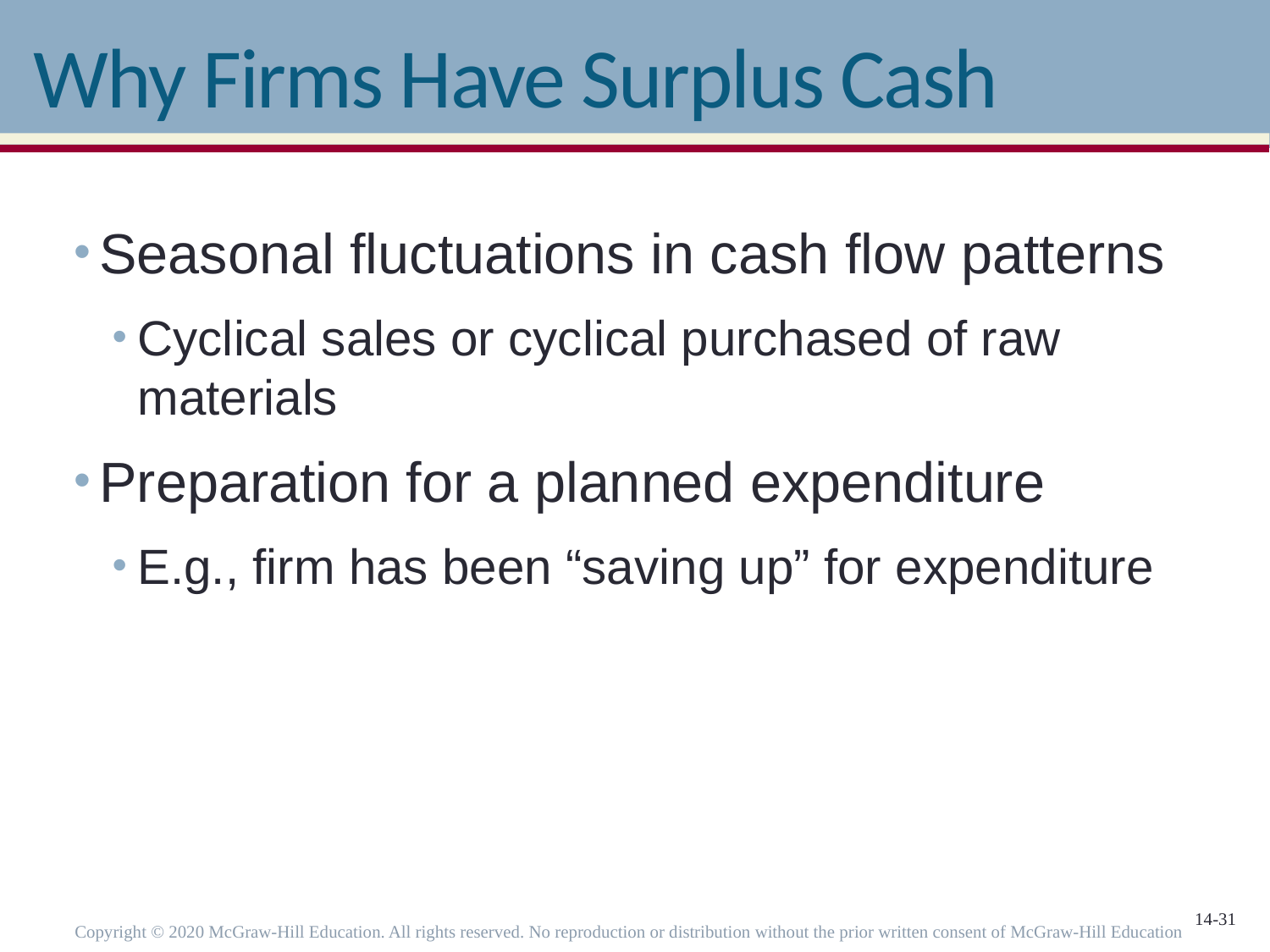

# Why Firms Have Surplus Cash
Seasonal fluctuations in cash flow patterns
Cyclical sales or cyclical purchased of raw materials
Preparation for a planned expenditure
E.g., firm has been “saving up” for expenditure
Copyright © 2020 McGraw-Hill Education. All rights reserved. No reproduction or distribution without the prior written consent of McGraw-Hill Education